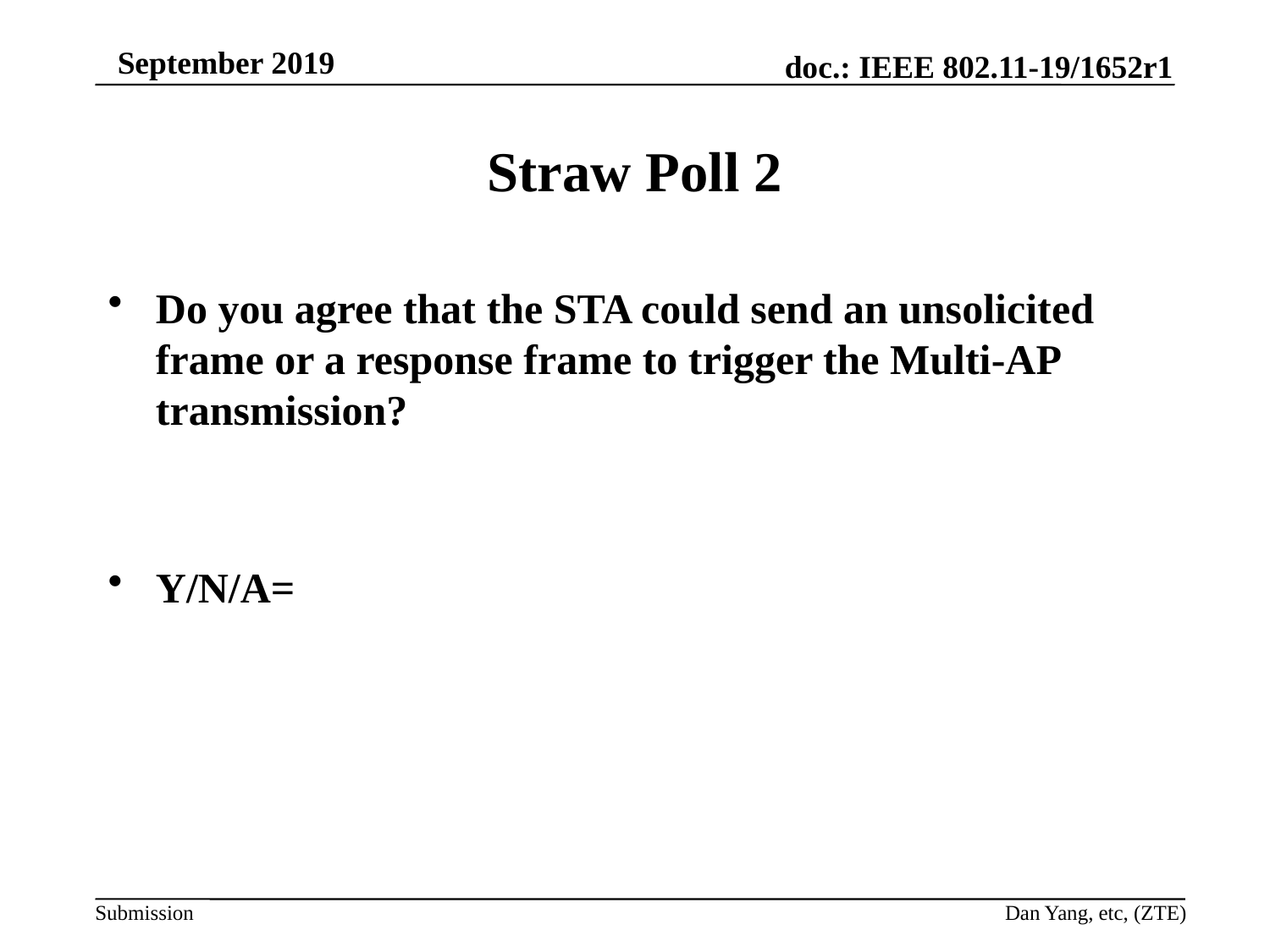

# Straw Poll 2
Do you agree that the STA could send an unsolicited frame or a response frame to trigger the Multi-AP transmission?

Y/N/A=
10
Dan Yang, etc, (ZTE)